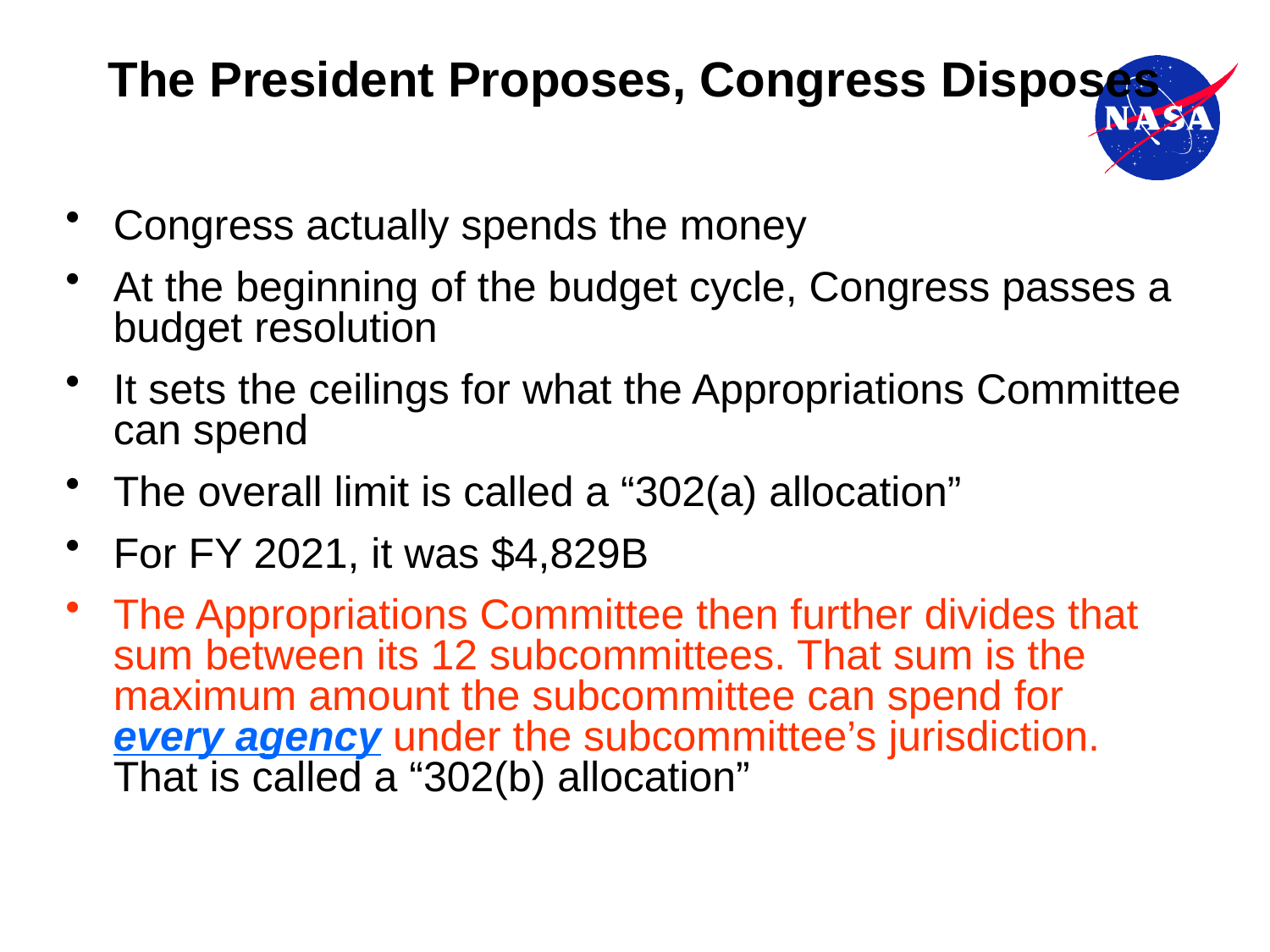

# The President Proposes, Congress Disposes
Congress actually spends the money
At the beginning of the budget cycle, Congress passes a budget resolution
It sets the ceilings for what the Appropriations Committee can spend
The overall limit is called a “302(a) allocation”
For FY 2021, it was $4,829B
The Appropriations Committee then further divides that sum between its 12 subcommittees. That sum is the maximum amount the subcommittee can spend for every agency under the subcommittee’s jurisdiction. That is called a “302(b) allocation”